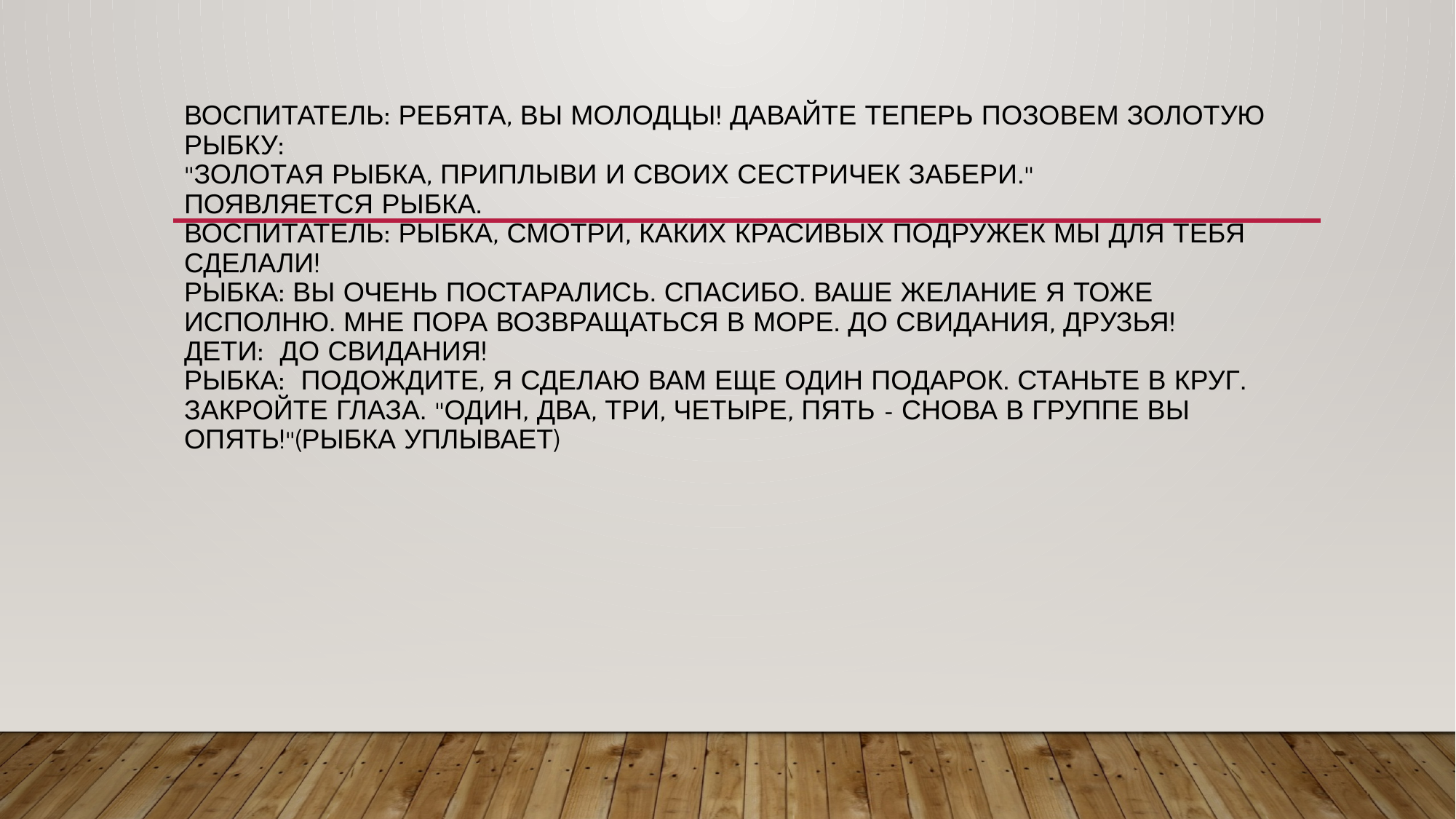

# Воспитатель: Ребята, вы молодцы! Давайте теперь позовем Золотую рыбку: "Золотая рыбка, приплыви и своих сестричек забери." Появляется рыбка. Воспитатель: рыбка, смотри, каких красивых подружек мы для тебя сделали! Рыбка: Вы очень постарались. Спасибо. Ваше желание я тоже исполню. Мне пора возвращаться в море. До свидания, друзья! Дети:  До свидания! Рыбка:  Подождите, я сделаю вам еще один подарок. Станьте в круг. Закройте глаза. "Один, два, три, четыре, пять - снова в группе вы опять!"(рыбка уплывает)